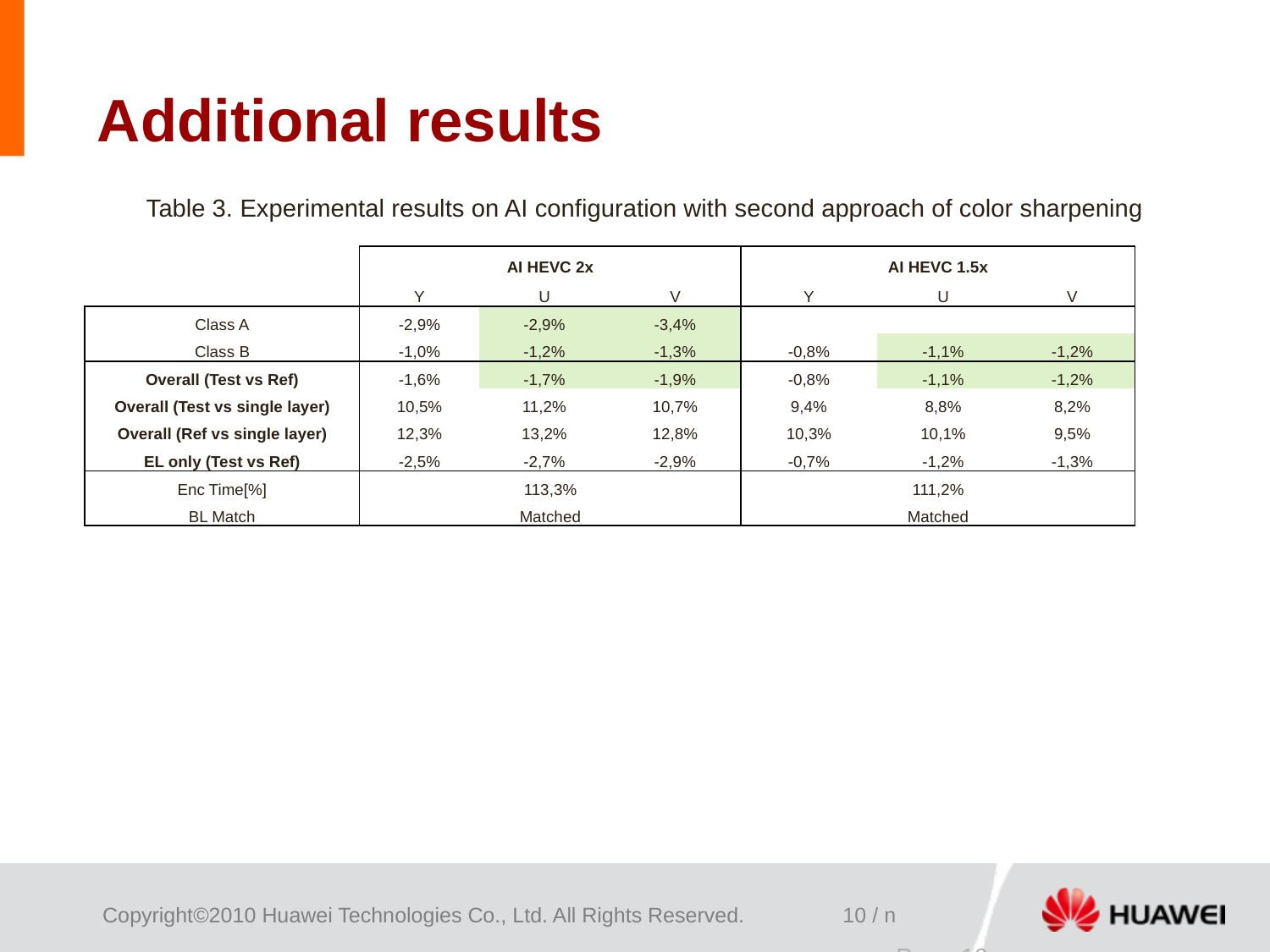

# Additional results
Table 3. Experimental results on AI configuration with second approach of color sharpening
|  | AI HEVC 2x |  |  | AI HEVC 1.5x |  |  |
| --- | --- | --- | --- | --- | --- | --- |
|  | Y | U | V | Y | U | V |
| Class A | -2,9% | -2,9% | -3,4% |  |  |  |
| Class B | -1,0% | -1,2% | -1,3% | -0,8% | -1,1% | -1,2% |
| Overall (Test vs Ref) | -1,6% | -1,7% | -1,9% | -0,8% | -1,1% | -1,2% |
| Overall (Test vs single layer) | 10,5% | 11,2% | 10,7% | 9,4% | 8,8% | 8,2% |
| Overall (Ref vs single layer) | 12,3% | 13,2% | 12,8% | 10,3% | 10,1% | 9,5% |
| EL only (Test vs Ref) | -2,5% | -2,7% | -2,9% | -0,7% | -1,2% | -1,3% |
| Enc Time[%] | 113,3% |  |  | 111,2% |  |  |
| BL Match | Matched |  |  | Matched |  |  |

Page 10